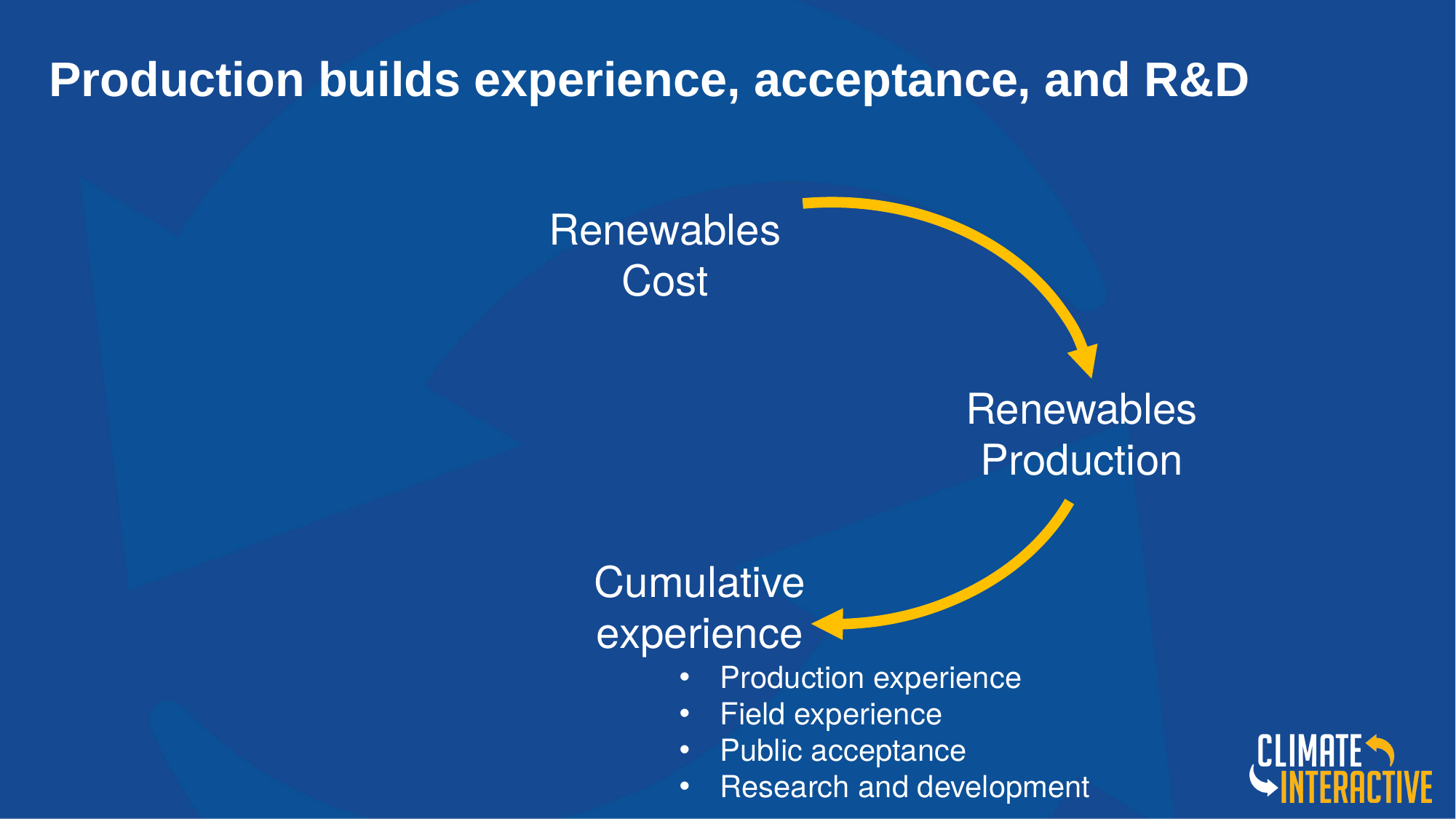

# Production builds experience, acceptance, and R&D
Renewables Cost

Renewables Production
Cumulative experience
Production experience
Field experience
Public acceptance
Research and development